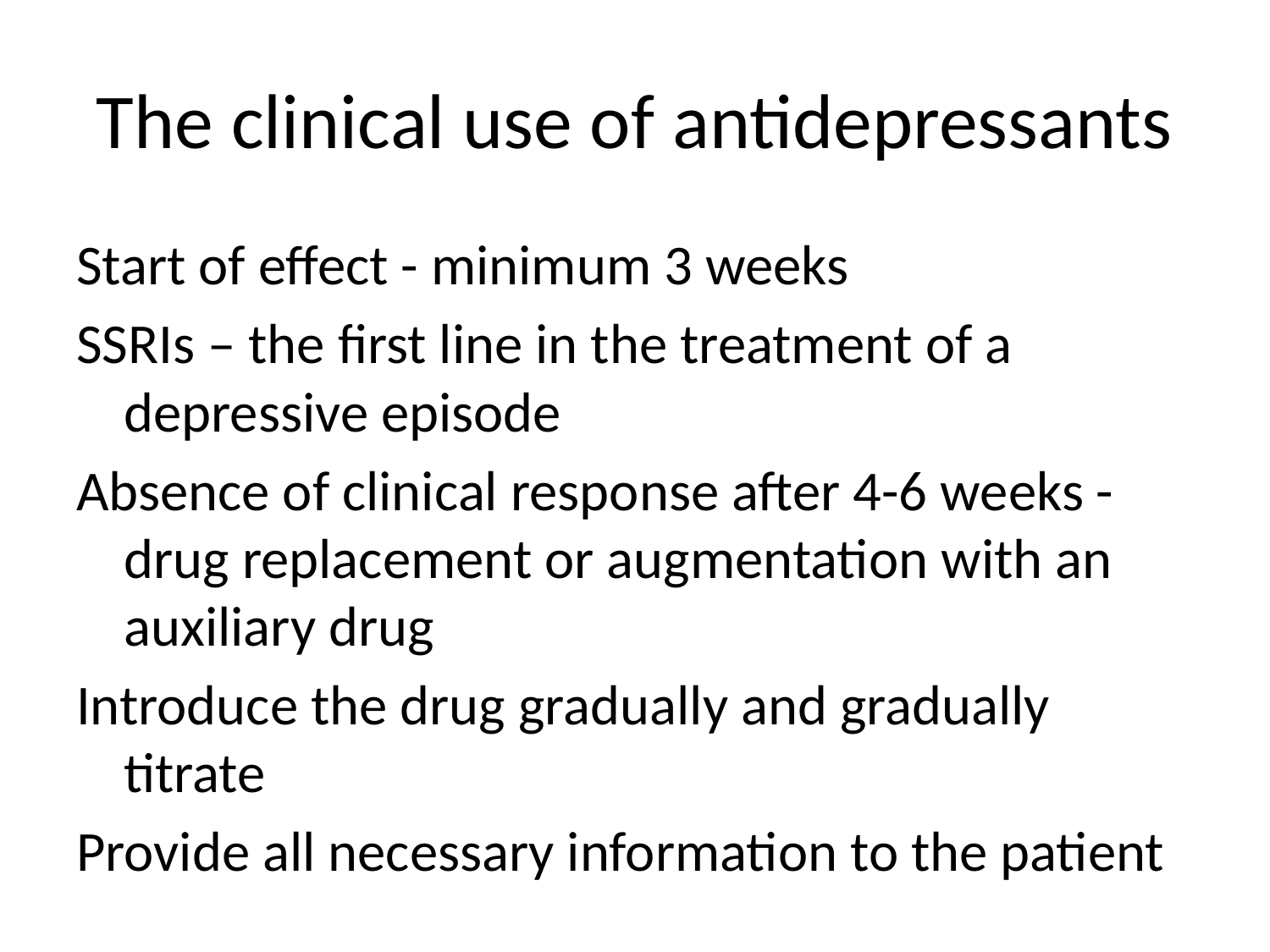

# The clinical use of antidepressants
Start of effect - minimum 3 weeks
SSRIs – the first line in the treatment of a depressive episode
Absence of clinical response after 4-6 weeks - drug replacement or augmentation with an auxiliary drug
Introduce the drug gradually and gradually titrate
Provide all necessary information to the patient